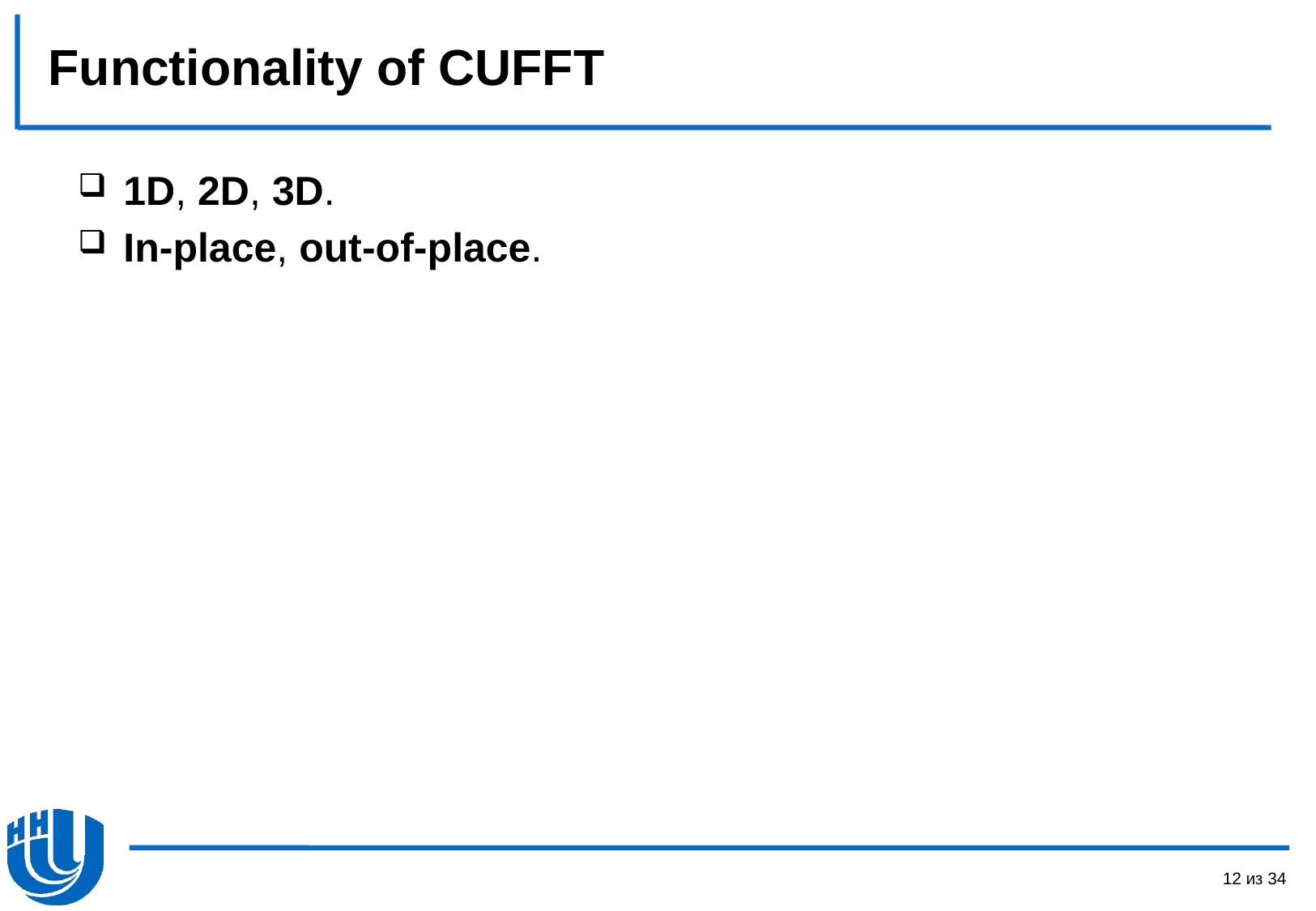

# Functionality of CUFFT
1D, 2D, 3D.
In-place, out-of-place.
12